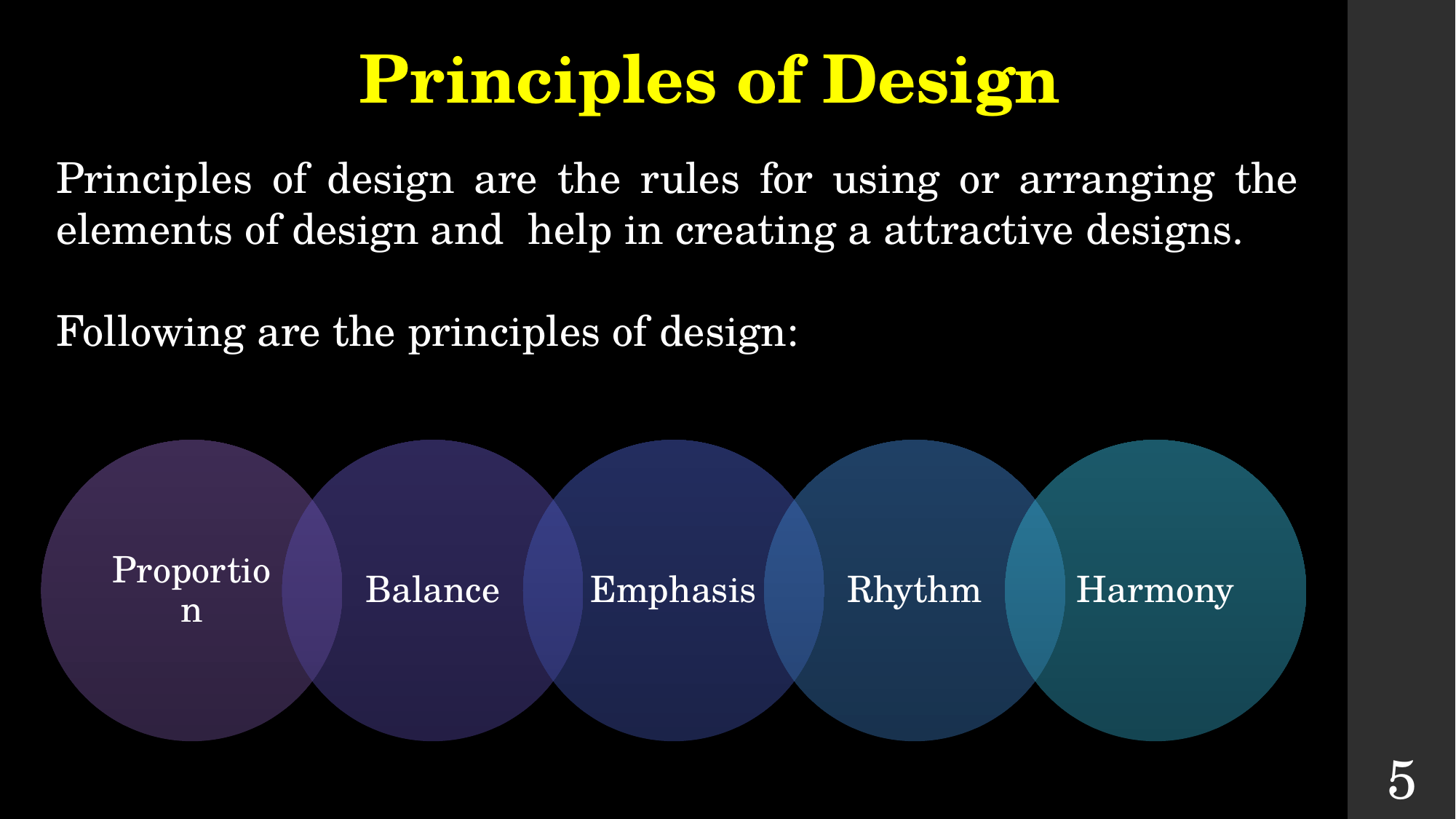

Principles of Design
Principles of design are the rules for using or arranging the elements of design and  help in creating a attractive designs.

Following are the principles of design:

Proportion
Balance
Emphasis
Rhythm
Harmony
5